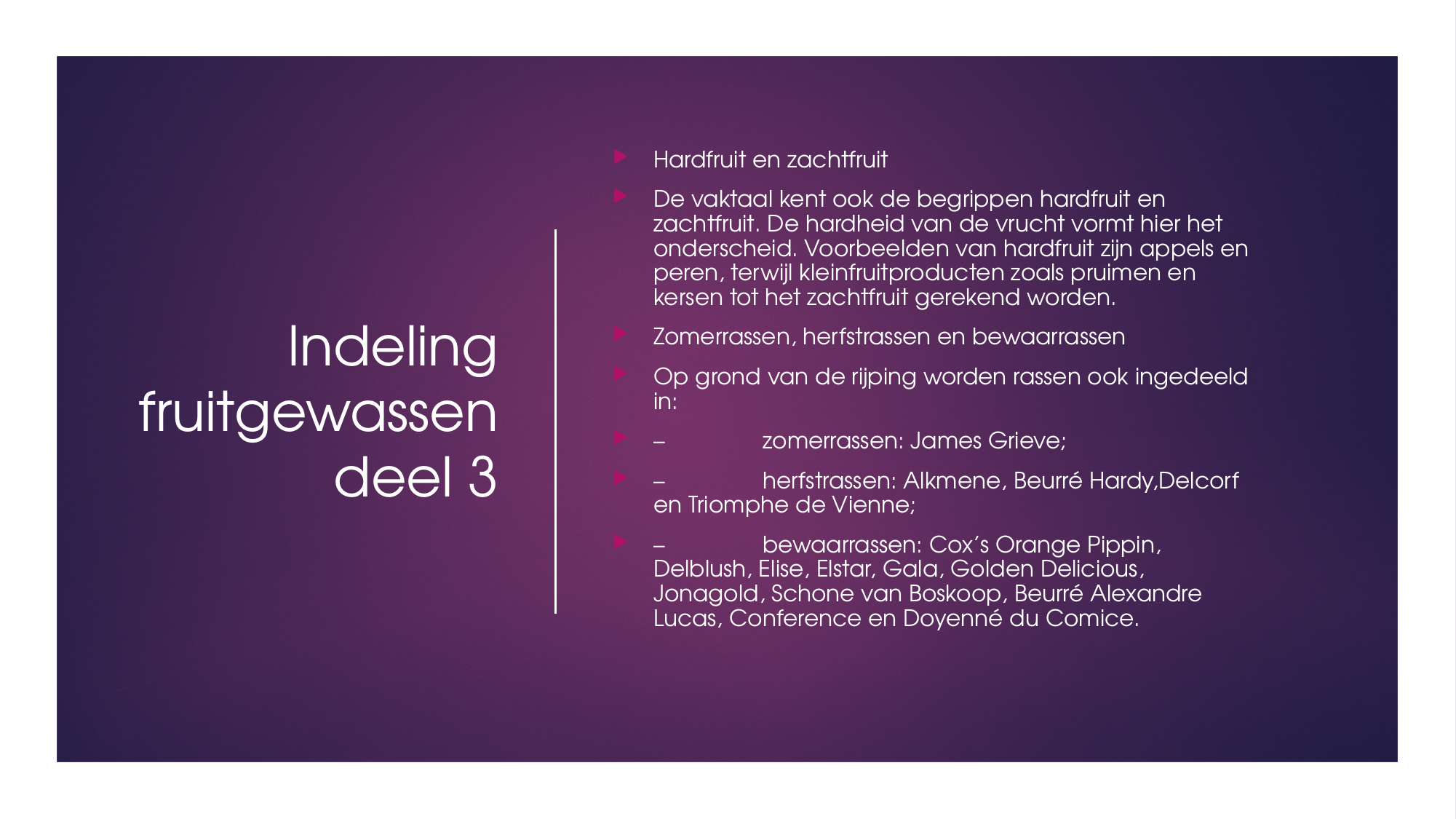

# Indeling fruitgewassen deel 3
Hardfruit en zachtfruit
De vaktaal kent ook de begrippen hardfruit en zachtfruit. De hardheid van de vrucht vormt hier het onderscheid. Voorbeelden van hardfruit zijn appels en peren, terwijl kleinfruitproducten zoals pruimen en kersen tot het zachtfruit gerekend worden.
Zomerrassen, herfstrassen en bewaarrassen
Op grond van de rijping worden rassen ook ingedeeld in:
–	zomerrassen: James Grieve;
–	herfstrassen: Alkmene, Beurré Hardy,Delcorf en Triomphe de Vienne;
–	bewaarrassen: Cox’s Orange Pippin, Delblush, Elise, Elstar, Gala, Golden Delicious, Jonagold, Schone van Boskoop, Beurré Alexandre Lucas, Conference en Doyenné du Comice.